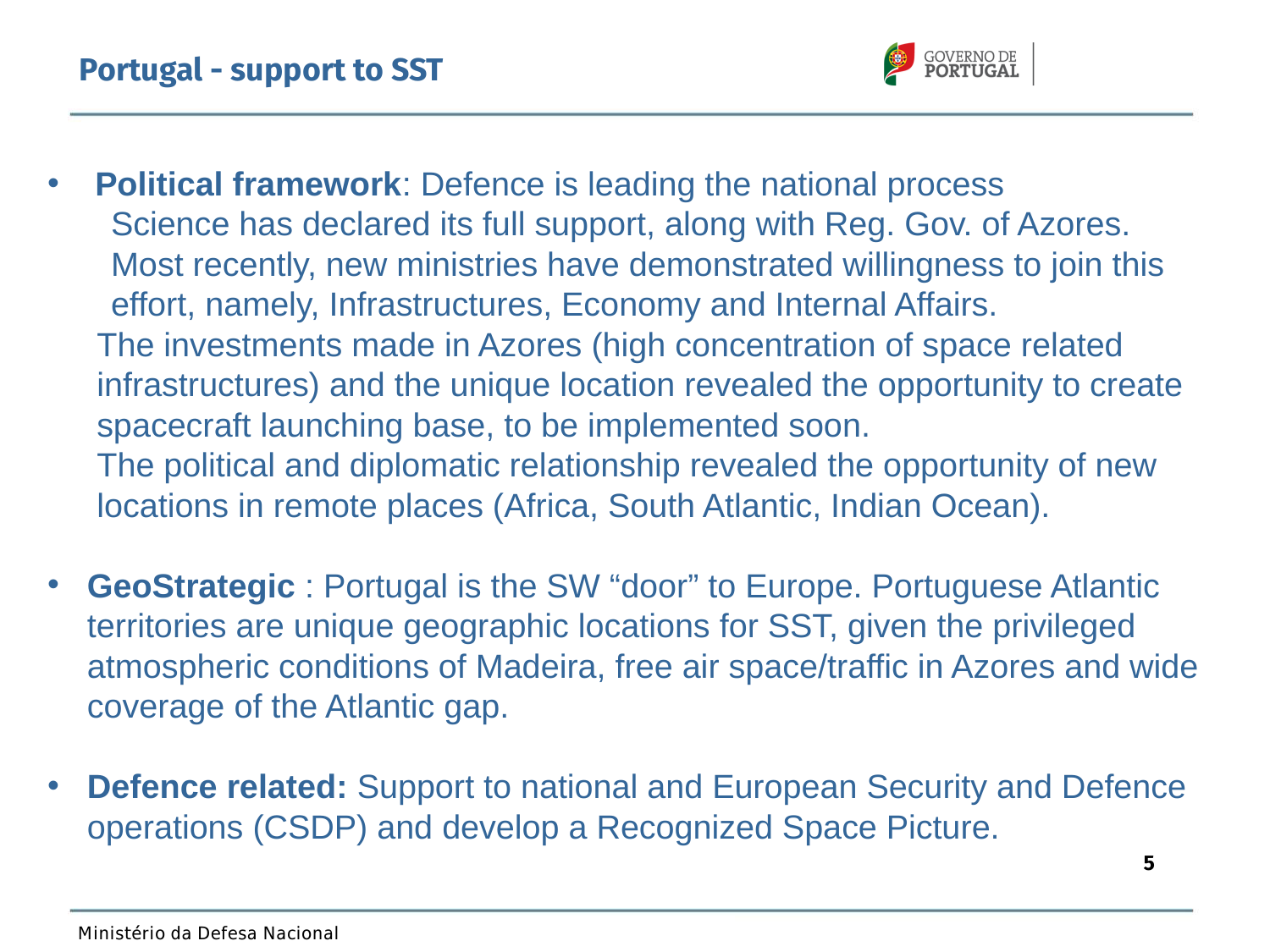

Portugal - support to SST

Political framework: Defence is leading the national process
Science has declared its full support, along with Reg. Gov. of Azores. Most recently, new ministries have demonstrated willingness to join this effort, namely, Infrastructures, Economy and Internal Affairs.
The investments made in Azores (high concentration of space related infrastructures) and the unique location revealed the opportunity to create spacecraft launching base, to be implemented soon.
The political and diplomatic relationship revealed the opportunity of new locations in remote places (Africa, South Atlantic, Indian Ocean).

GeoStrategic : Portugal is the SW “door” to Europe. Portuguese Atlantic territories are unique geographic locations for SST, given the privileged atmospheric conditions of Madeira, free air space/traffic in Azores and wide coverage of the Atlantic gap.

Defence related: Support to national and European Security and Defence operations (CSDP) and develop a Recognized Space Picture.
Ministério da Defesa Nacional